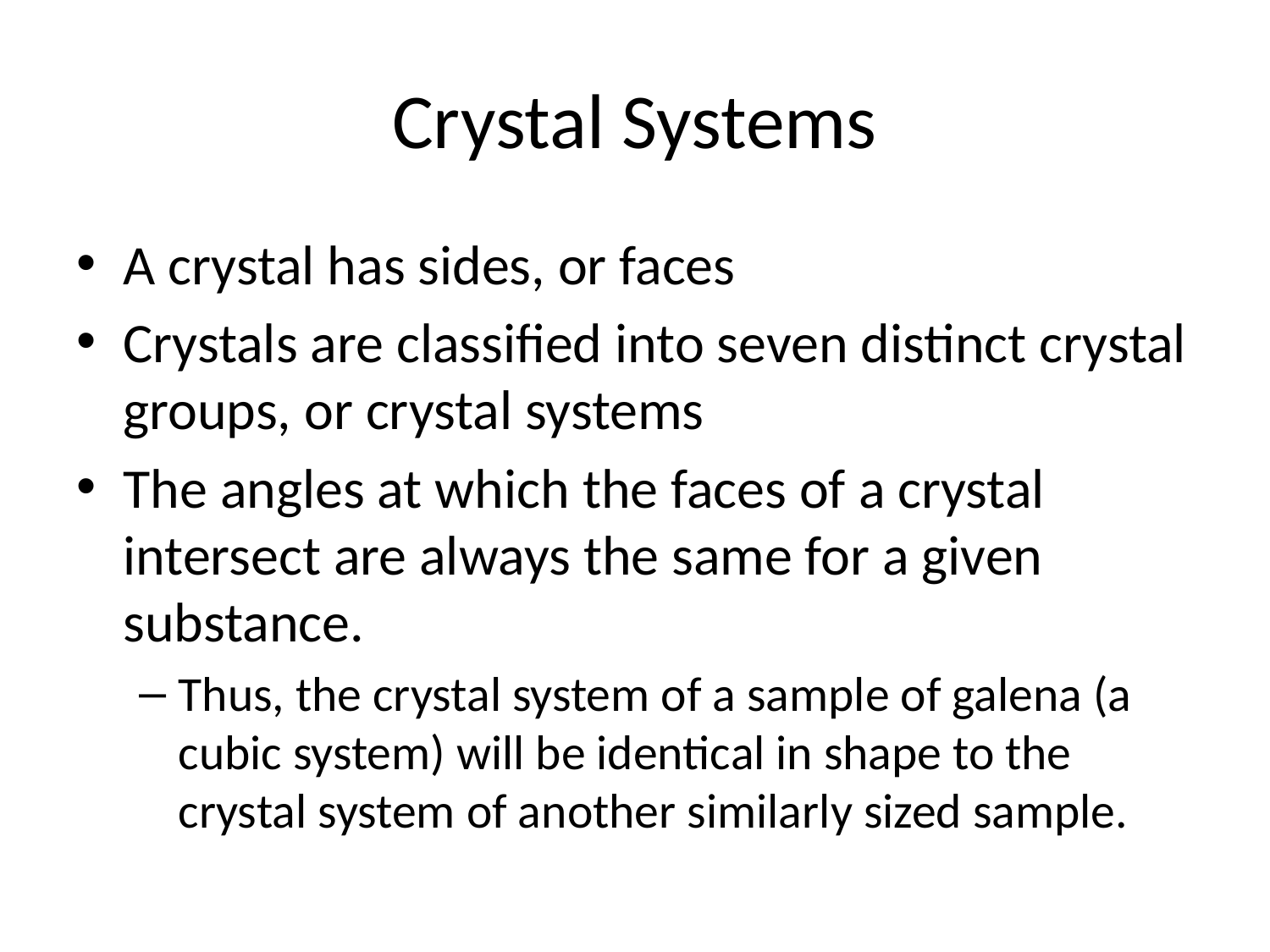

# Crystal Systems
A crystal has sides, or faces
Crystals are classified into seven distinct crystal groups, or crystal systems
The angles at which the faces of a crystal intersect are always the same for a given substance.
Thus, the crystal system of a sample of galena (a cubic system) will be identical in shape to the crystal system of another similarly sized sample.